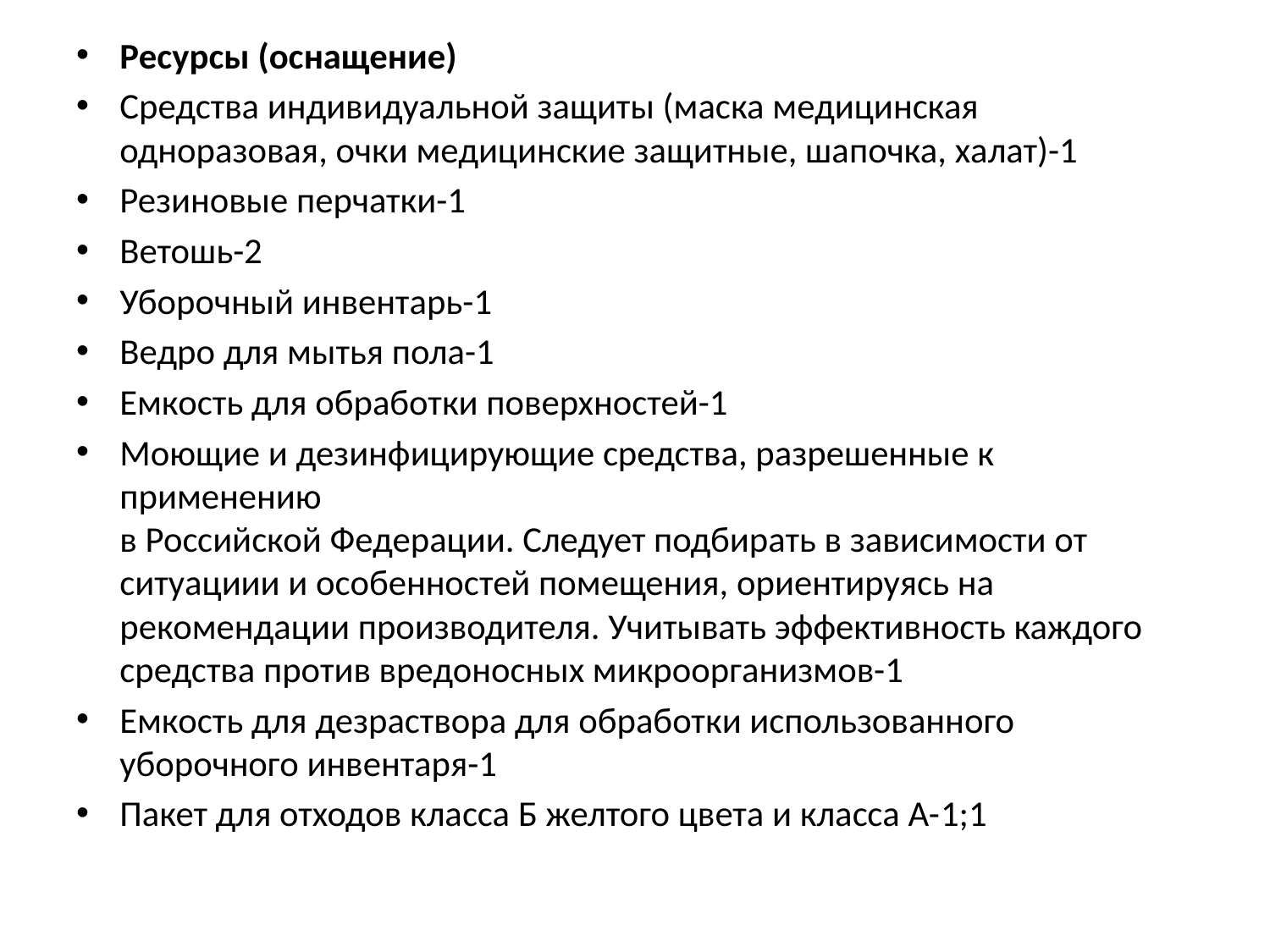

Ресурсы (оснащение)
Средства индивидуальной защиты (маска медицинская одноразовая, очки медицинские защитные, шапочка, халат)-1
Резиновые перчатки-1
Ветошь-2
Уборочный инвентарь-1
Ведро для мытья пола-1
Емкость для обработки поверхностей-1
Моющие и дезинфицирующие средства, разрешенные к применению
в Российской Федерации. Следует подбирать в зависимости от ситуациии и особенностей помещения, ориентируясь на рекомендации производителя. Учитывать эффективность каждого средства против вредоносных микроорганизмов-1
Емкость для дезраствора для обработки использованного уборочного инвентаря-1
Пакет для отходов класса Б желтого цвета и класса А-1;1